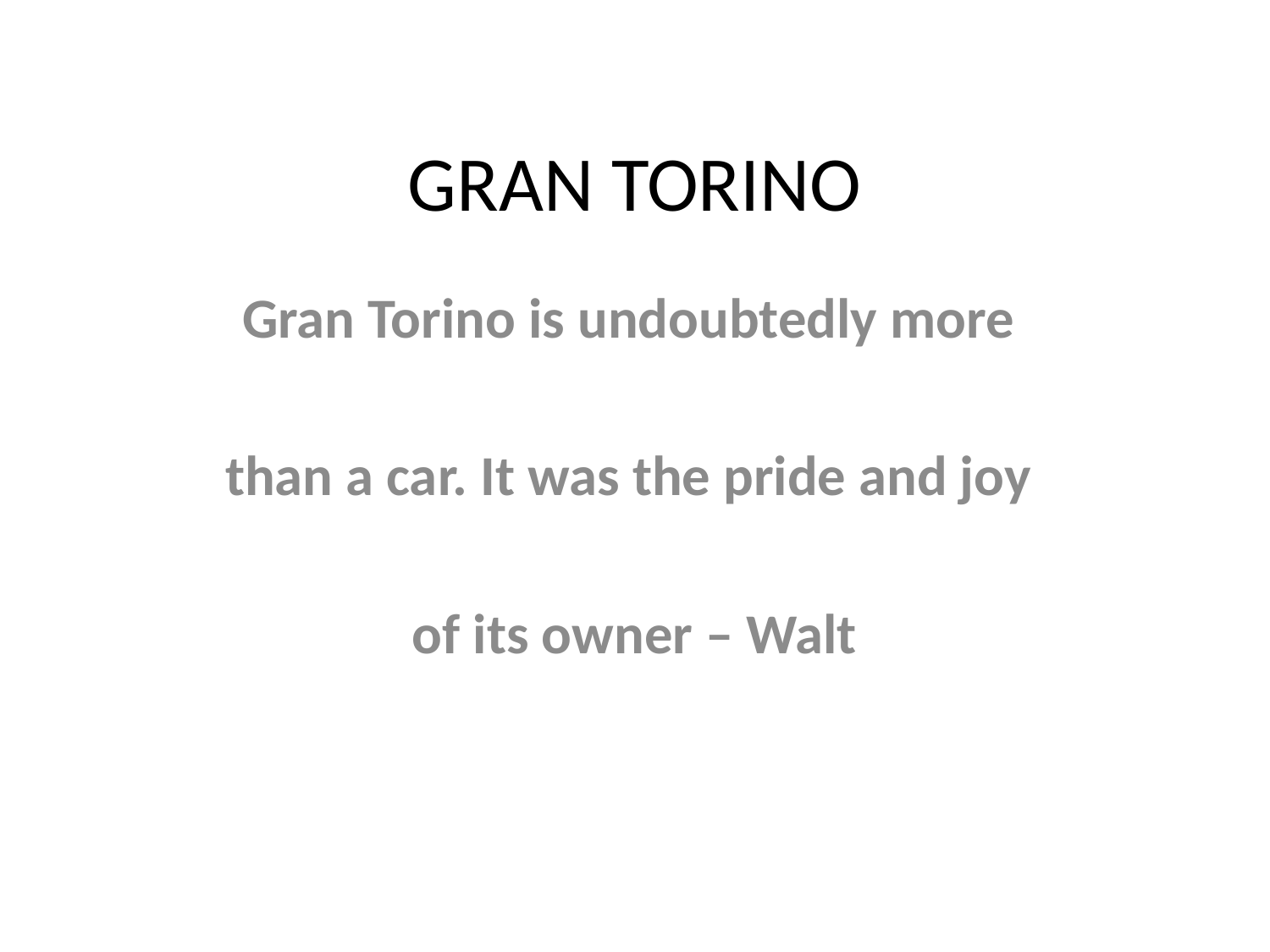

# GRAN TORINO
Gran Torino is undoubtedly more

than a car. It was the pride and joy

of its owner – Walt